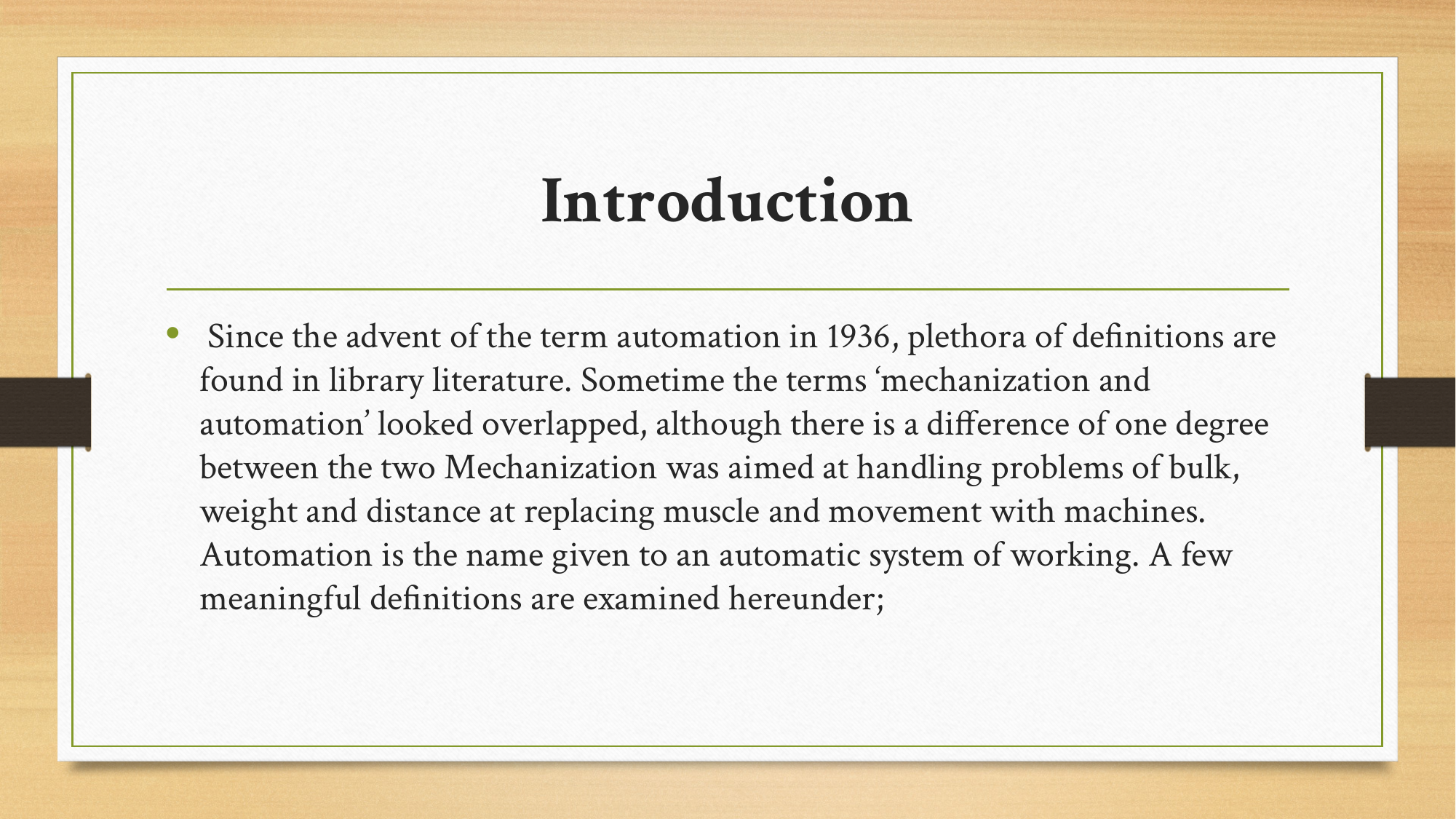

# Introduction
 Since the advent of the term automation in 1936, plethora of definitions are found in library literature. Sometime the terms ‘mechanization and automation’ looked overlapped, although there is a difference of one degree between the two Mechanization was aimed at handling problems of bulk, weight and distance at replacing muscle and movement with machines. Automation is the name given to an automatic system of working. A few meaningful definitions are examined hereunder;